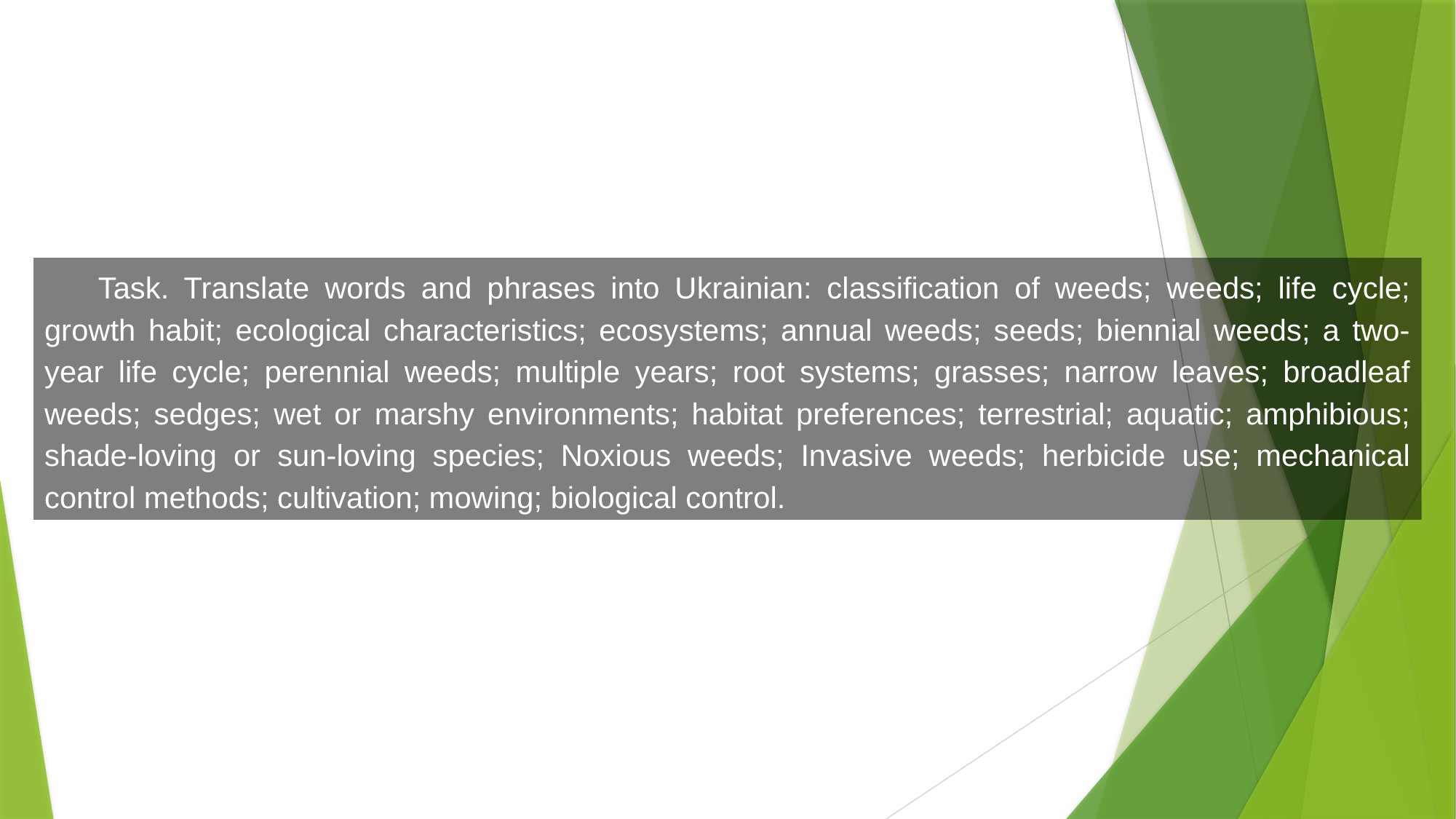

Task. Translate words and phrases into Ukrainian: classification of weeds; weeds; life cycle; growth habit; ecological characteristics; ecosystems; annual weeds; seeds; biennial weeds; a two-year life cycle; perennial weeds; multiple years; root systems; grasses; narrow leaves; broadleaf weeds; sedges; wet or marshy environments; habitat preferences; terrestrial; aquatic; amphibious; shade-loving or sun-loving species; Noxious weeds; Invasive weeds; herbicide use; mechanical control methods; cultivation; mowing; biological control.